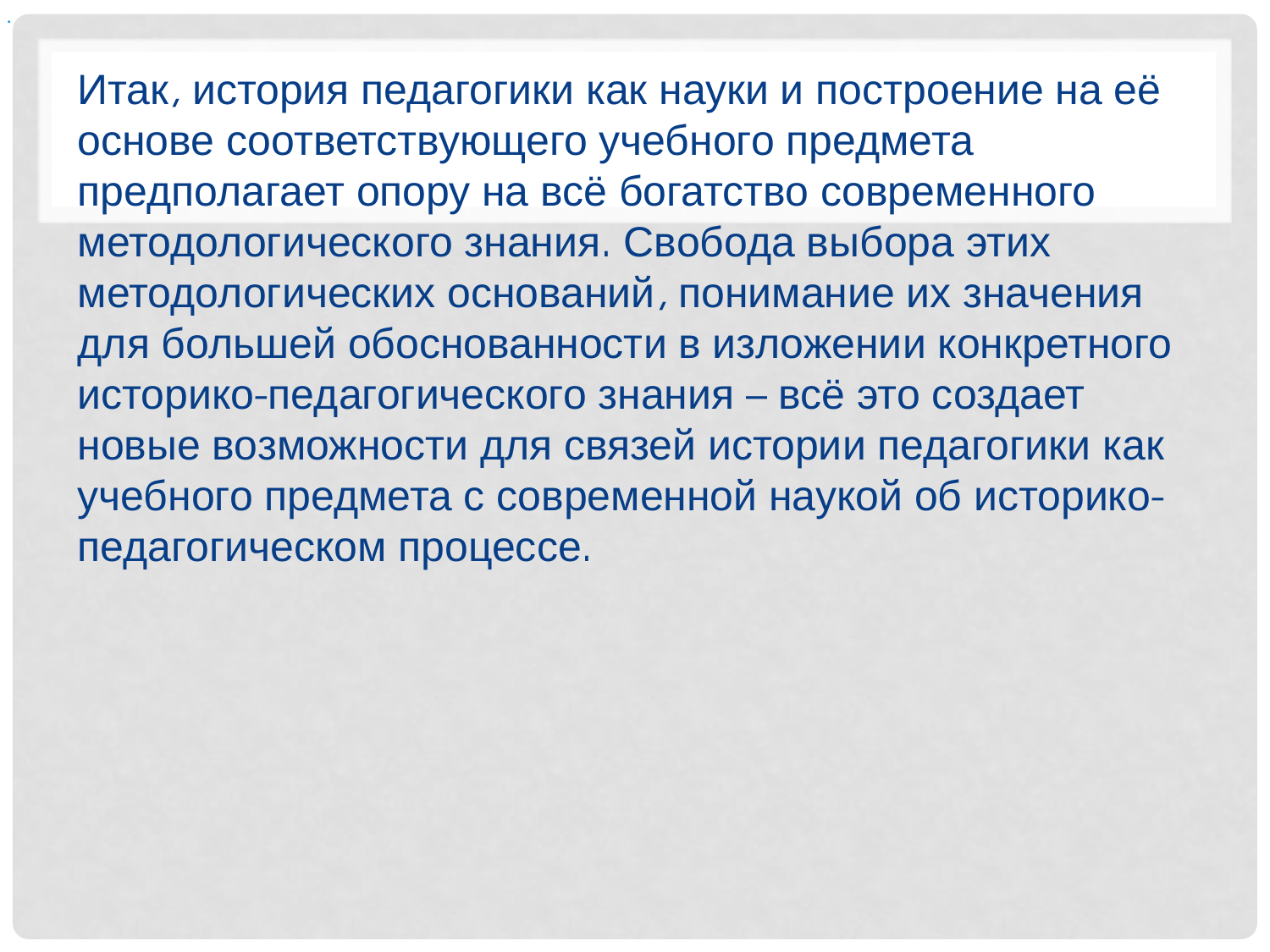

# .
Итак, история педагогики как науки и построение на её основе соответствующего учебного предмета предполагает опору на всё богатство современного методологического знания. Свобода выбора этих методологических оснований, понимание их значения для большей обоснованности в изложении конкретного историко-педагогического знания – всё это создает новые возможности для связей истории педагогики как учебного предмета с современной наукой об историко-педагогическом процессе.